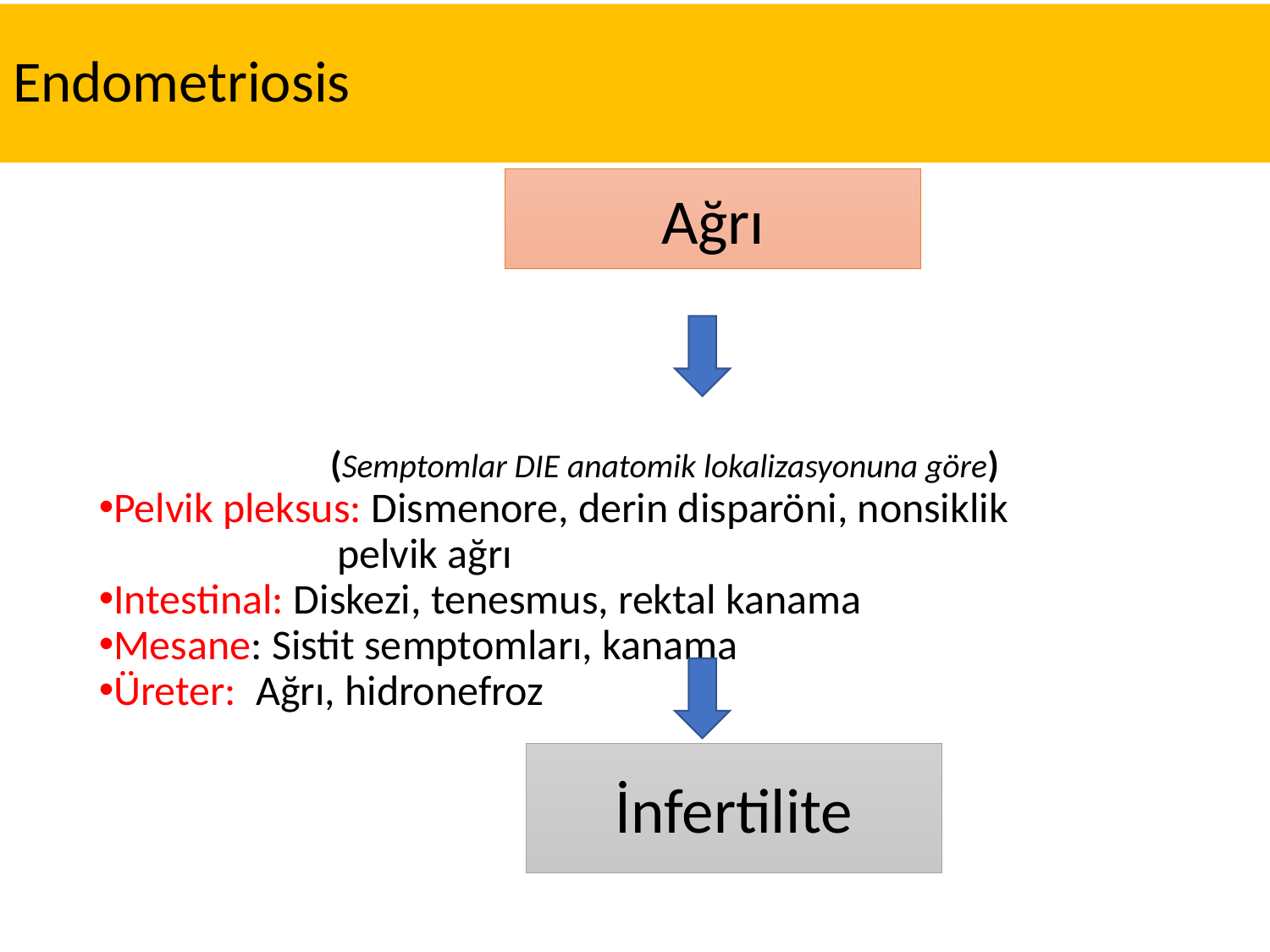

Endometriosis
Ağrı

   (Semptomlar DIE anatomik lokalizasyonuna göre)
Pelvik pleksus: Dismenore, derin disparöni, nonsiklik
                         pelvik ağrı
Intestinal: Diskezi, tenesmus, rektal kanama
Mesane: Sistit semptomları, kanama
Üreter:  Ağrı, hidronefroz

İnfertilite